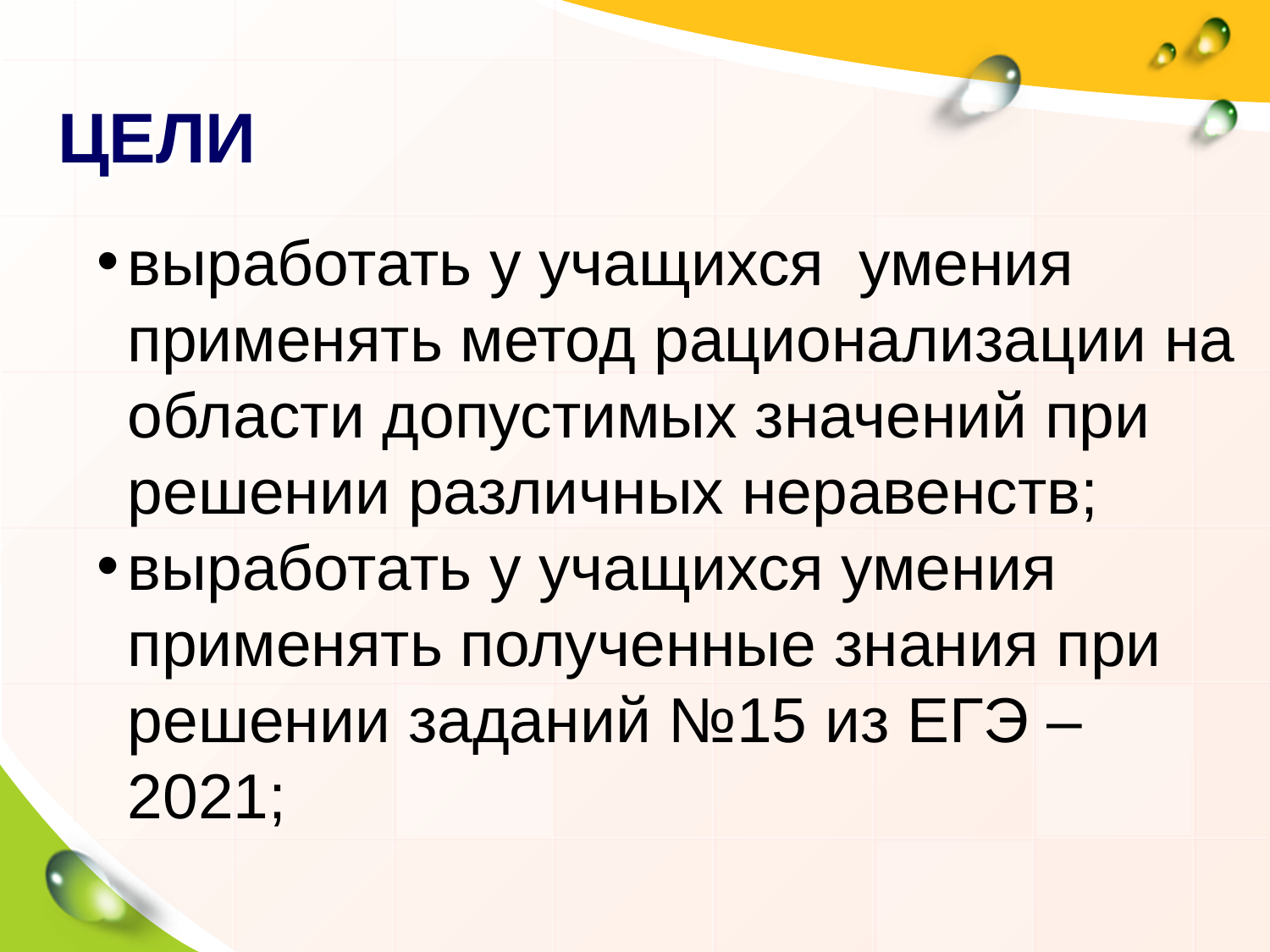

# Цели
выработать у учащихся  умения применять метод рационализации на области допустимых значений при решении различных неравенств;
выработать у учащихся умения применять полученные знания при решении заданий №15 из ЕГЭ – 2021;